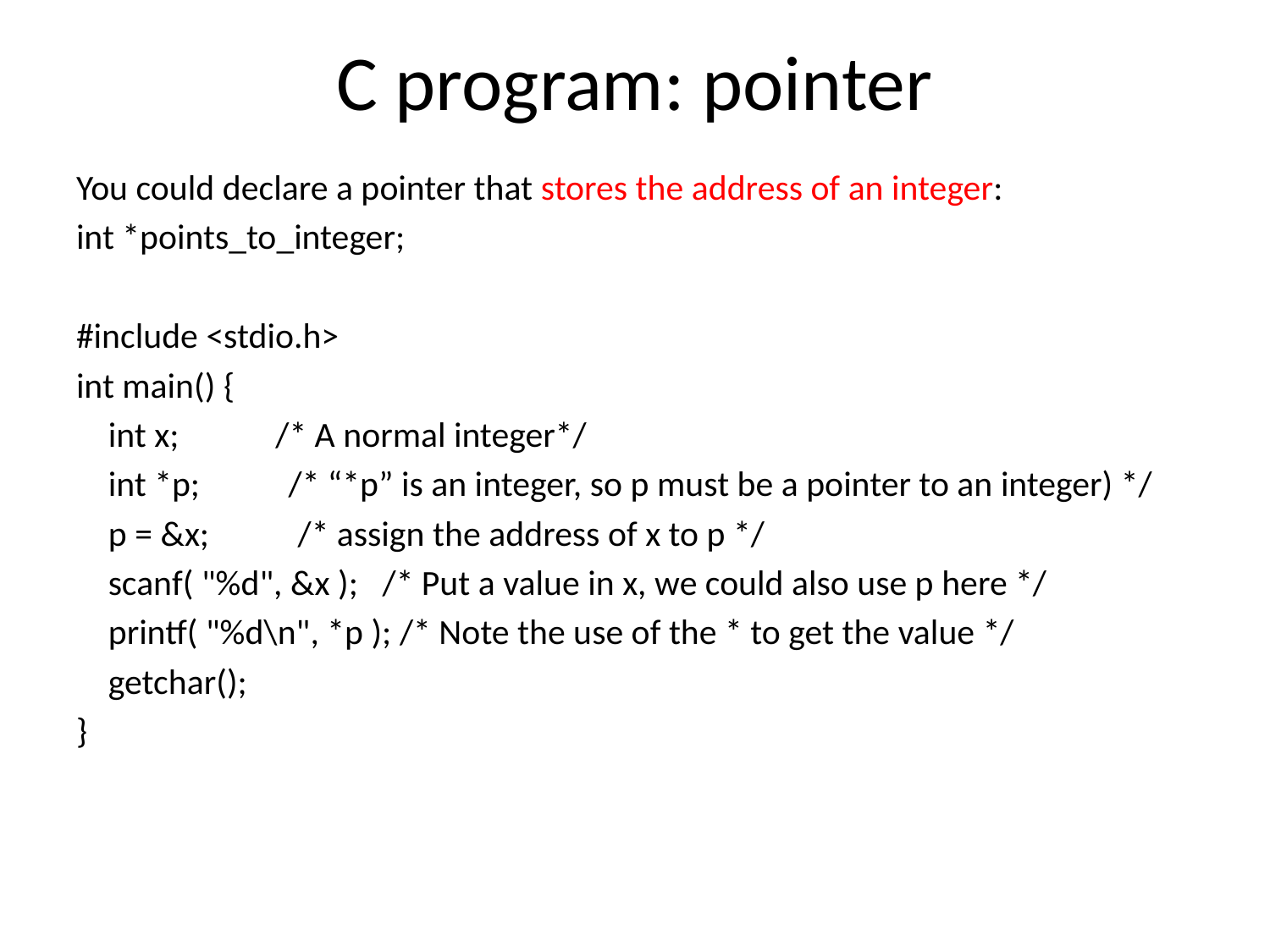

# C program: pointer
You could declare a pointer that stores the address of an integer:
int *points_to_integer;

#include <stdio.h>
int main() {
    int x;            /* A normal integer*/
    int *p;           /* “*p” is an integer, so p must be a pointer to an integer) */
    p = &x;           /* assign the address of x to p */
    scanf( "%d", &x );   /* Put a value in x, we could also use p here */
    printf( "%d\n", *p ); /* Note the use of the * to get the value */
    getchar();
}